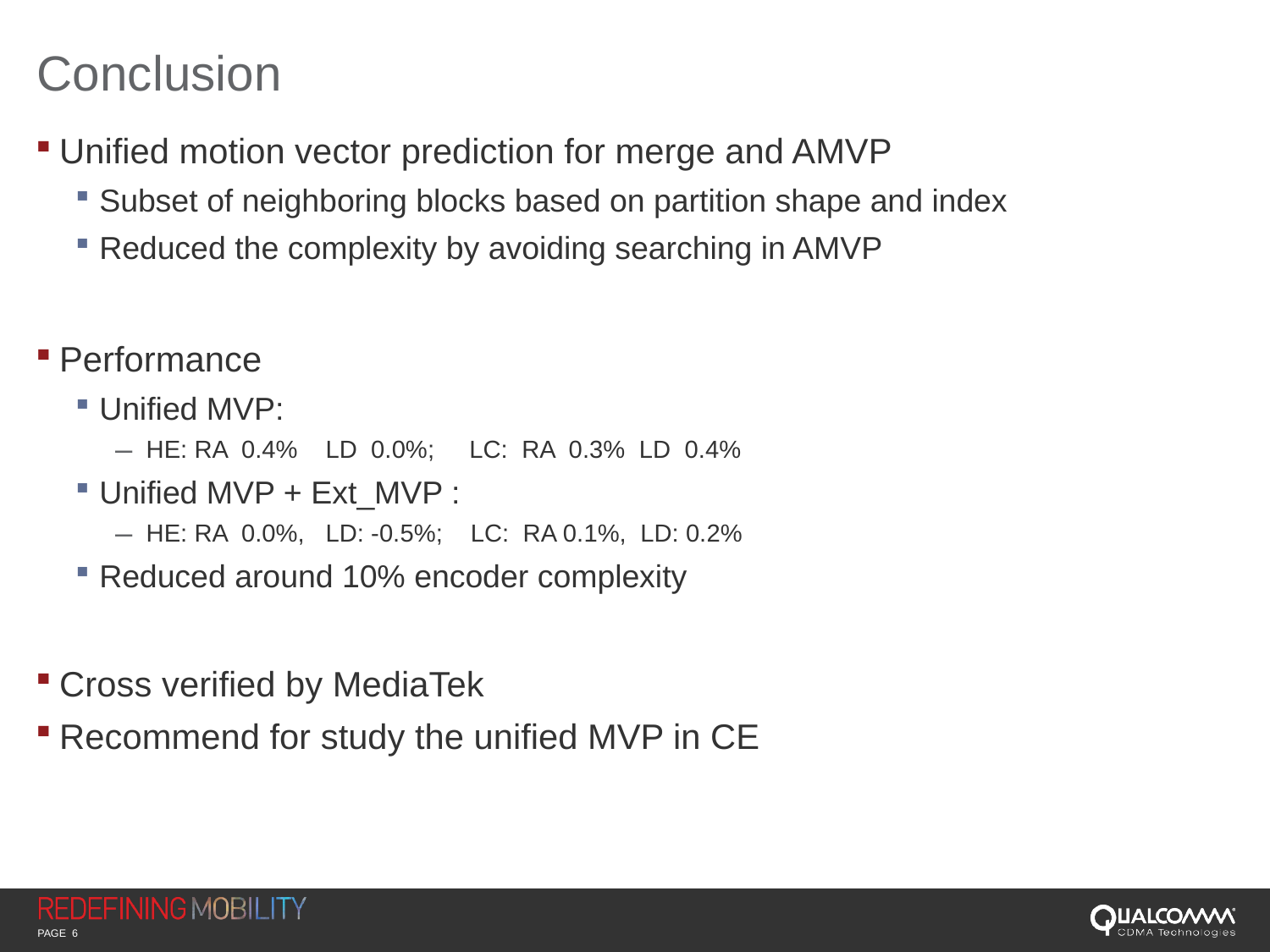

# Conclusion
Unified motion vector prediction for merge and AMVP
Subset of neighboring blocks based on partition shape and index
Reduced the complexity by avoiding searching in AMVP

Performance
Unified MVP:
HE: RA  0.4%    LD  0.0%;     LC:  RA  0.3%  LD  0.4%
Unified MVP + Ext_MVP :
HE: RA  0.0%,   LD: -0.5%;    LC:  RA 0.1%,  LD: 0.2%
Reduced around 10% encoder complexity

Cross verified by MediaTek
Recommend for study the unified MVP in CE